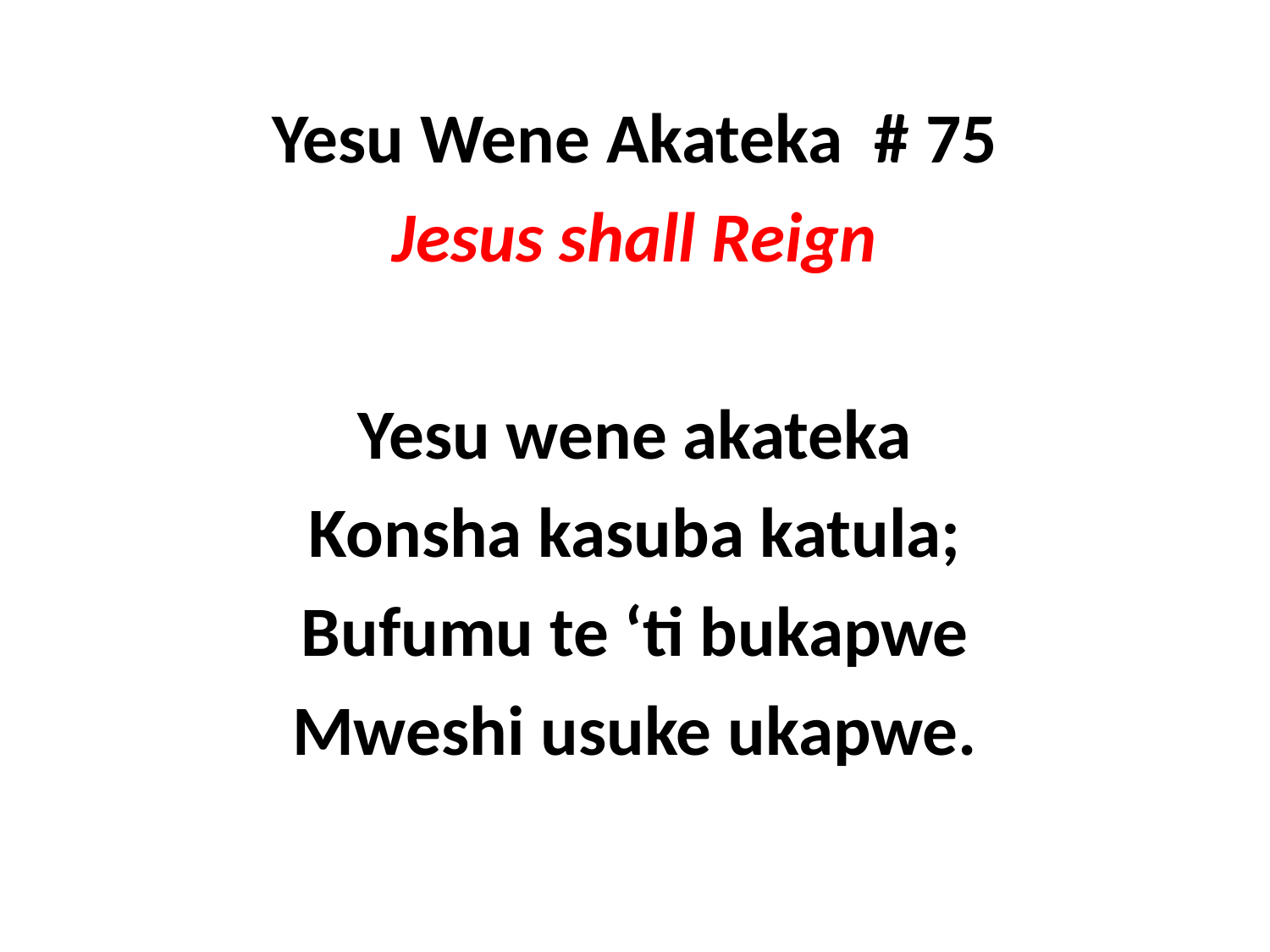

Yesu Wene Akateka  # 75
Jesus shall Reign

Yesu wene akateka
Konsha kasuba katula;
Bufumu te ‘ti bukapwe
Mweshi usuke ukapwe.